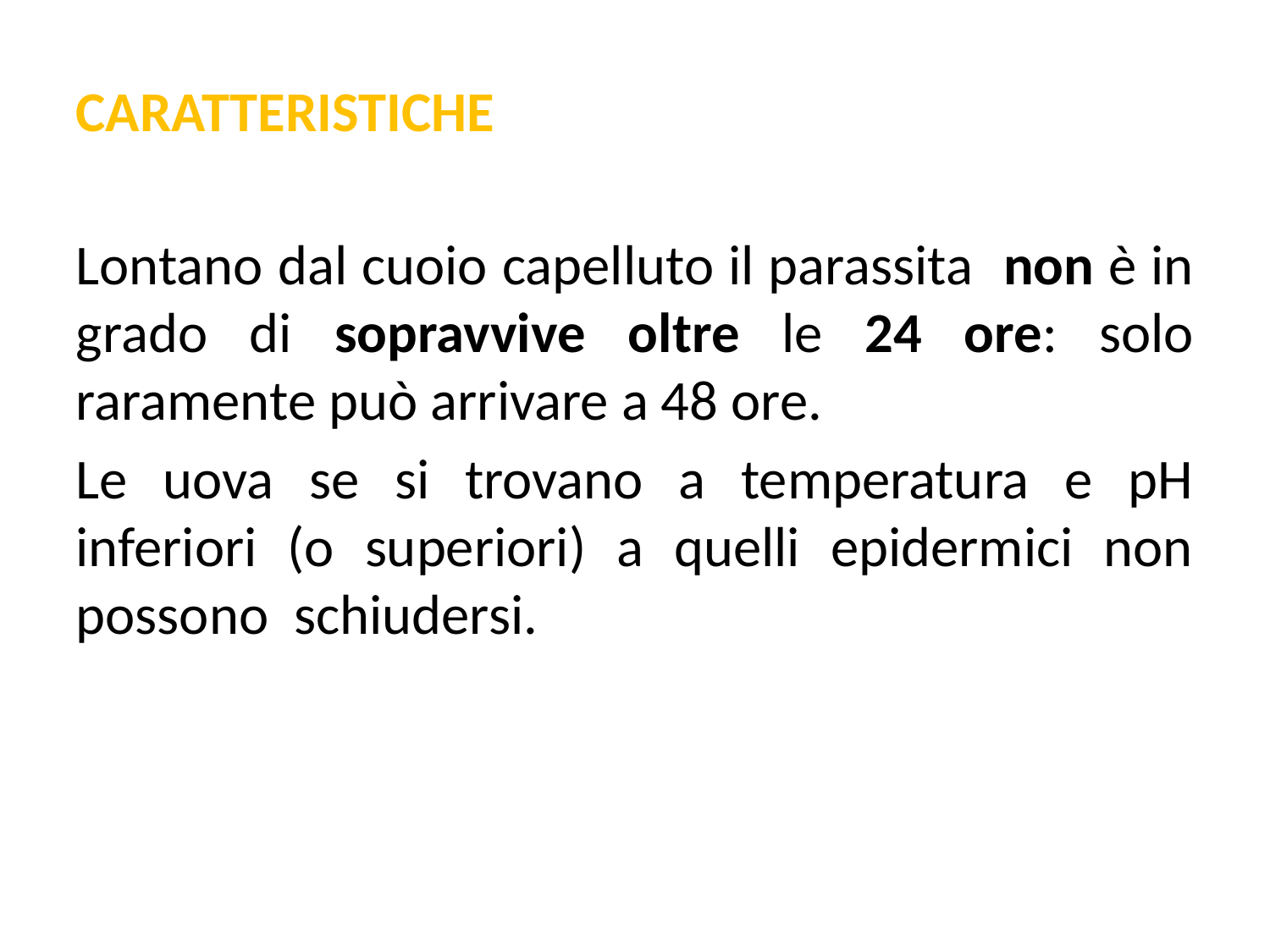

CARATTERISTICHE
Lontano dal cuoio capelluto il parassita  non è in grado di sopravvive oltre le 24 ore: solo raramente può arrivare a 48 ore.
Le uova se si trovano a temperatura e pH inferiori (o superiori) a quelli epidermici non possono  schiudersi.